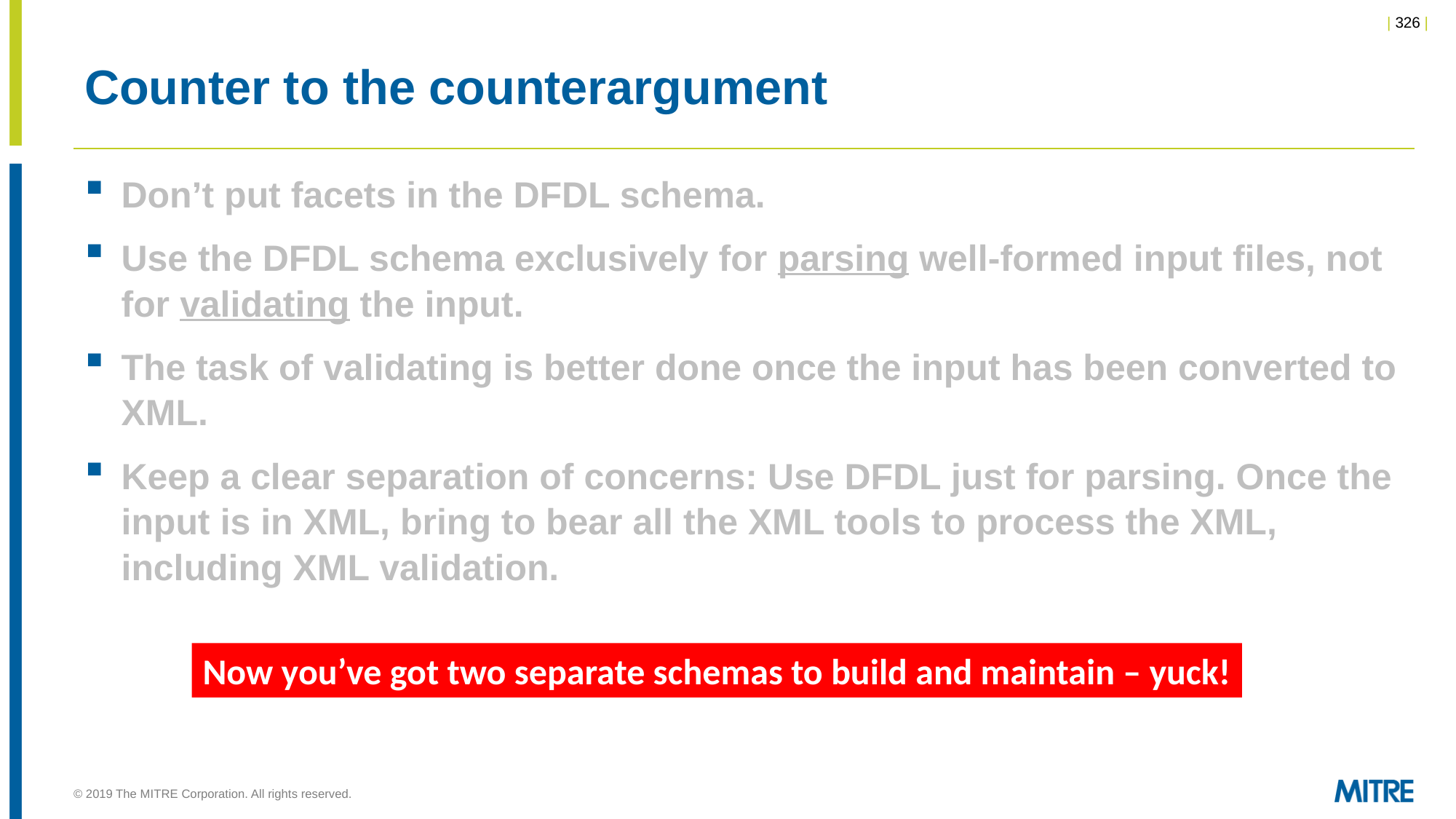

# Counter to the counterargument
Don’t put facets in the DFDL schema.
Use the DFDL schema exclusively for parsing well-formed input files, not for validating the input.
The task of validating is better done once the input has been converted to XML.
Keep a clear separation of concerns: Use DFDL just for parsing. Once the input is in XML, bring to bear all the XML tools to process the XML, including XML validation.
Now you’ve got two separate schemas to build and maintain – yuck!
© 2019 The MITRE Corporation. All rights reserved.